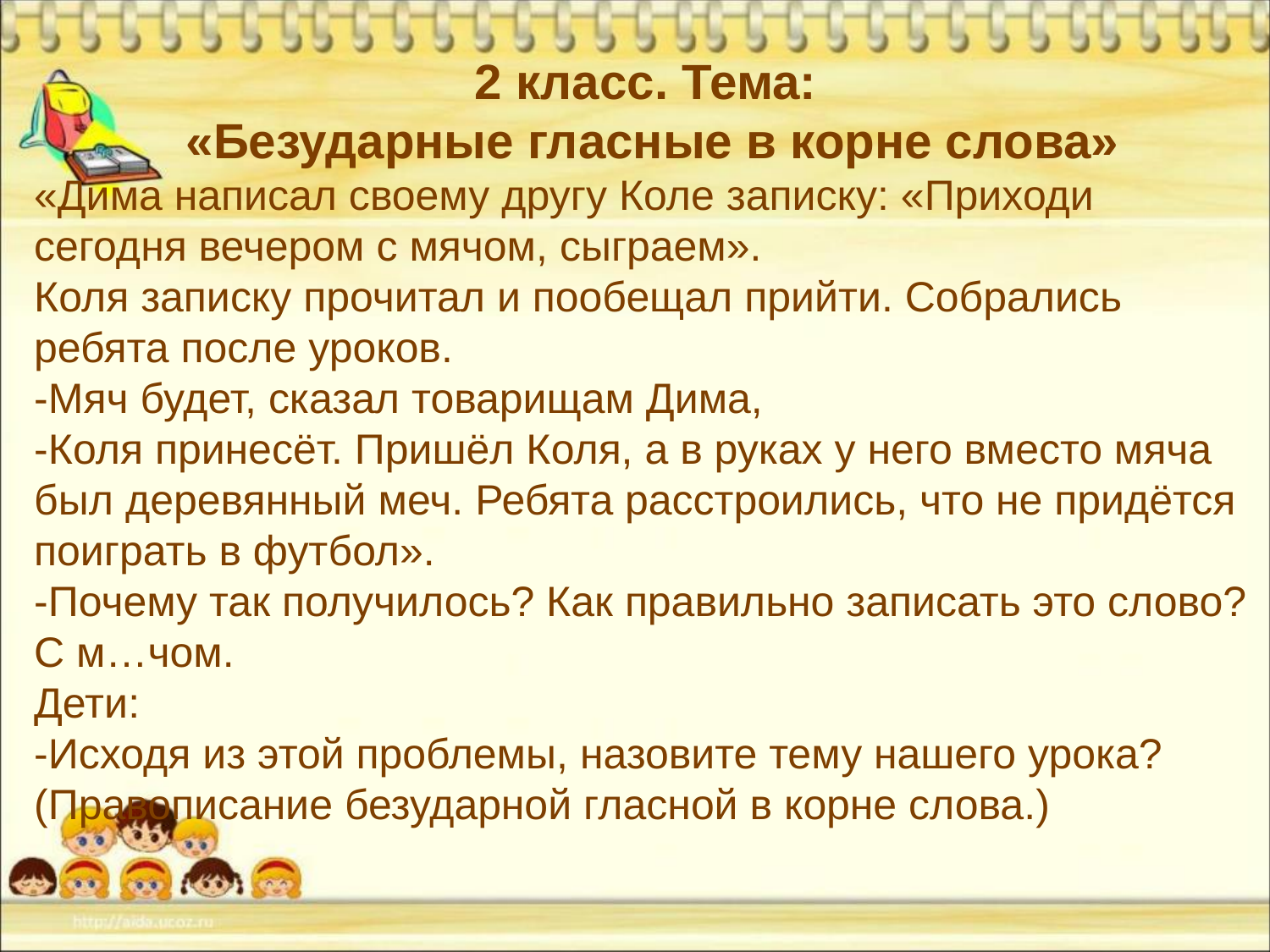

2 класс. Тема:
 «Безударные гласные в корне слова»
«Дима написал своему другу Коле записку: «Приходи сегодня вечером с мячом, сыграем».
Коля записку прочитал и пообещал прийти. Собрались ребята после уроков.
-Мяч будет, сказал товарищам Дима,
-Коля принесёт. Пришёл Коля, а в руках у него вместо мяча был деревянный меч. Ребята расстроились, что не придётся поиграть в футбол».
-Почему так получилось? Как правильно записать это слово?
С м…чом.
Дети:
-Исходя из этой проблемы, назовите тему нашего урока? (Правописание безударной гласной в корне слова.)